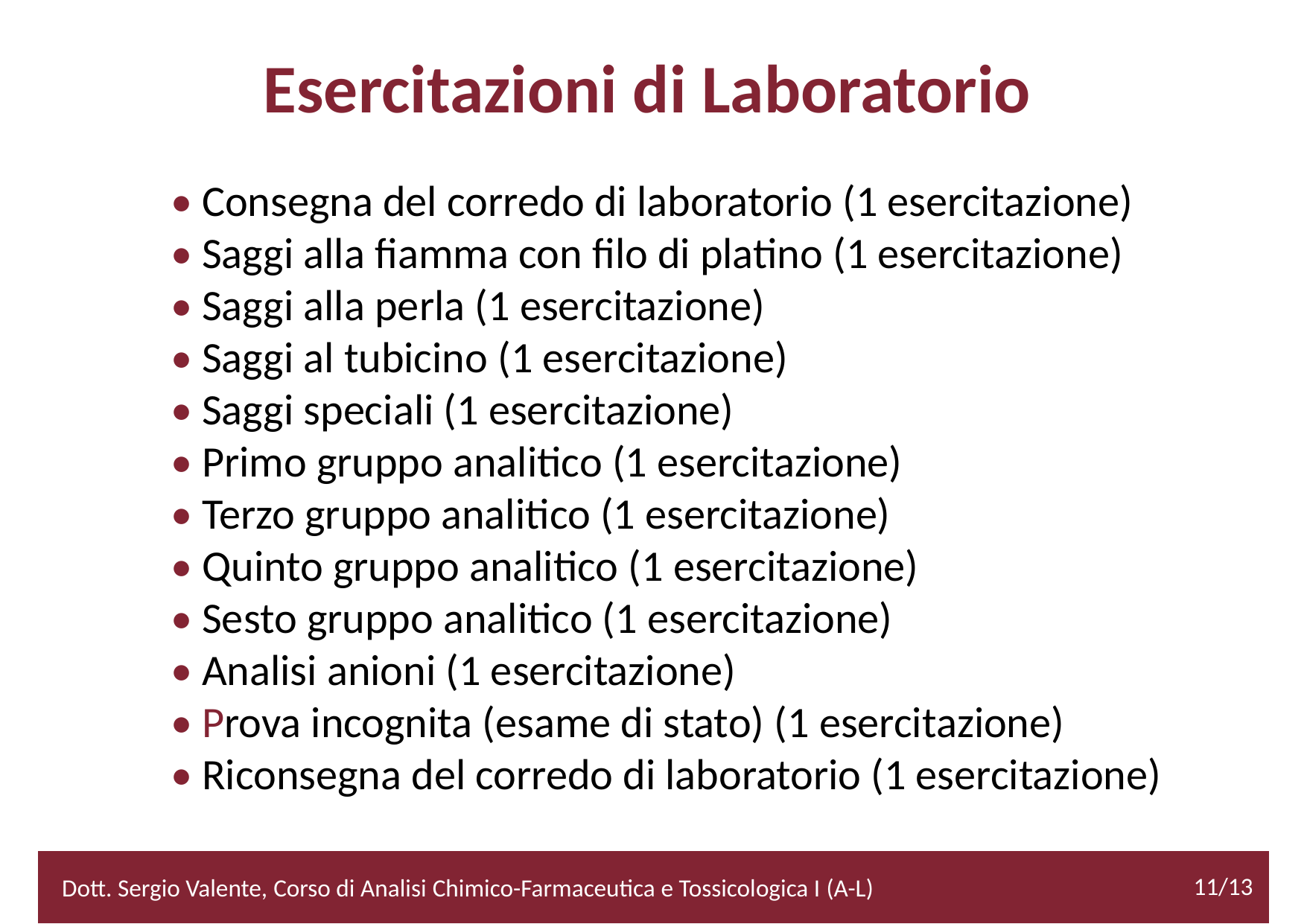

Esercitazioni di Laboratorio
• Consegna del corredo di laboratorio (1 esercitazione)
• Saggi alla fiamma con filo di platino (1 esercitazione)
• Saggi alla perla (1 esercitazione)
• Saggi al tubicino (1 esercitazione)
• Saggi speciali (1 esercitazione)
• Primo gruppo analitico (1 esercitazione)
• Terzo gruppo analitico (1 esercitazione)
• Quinto gruppo analitico (1 esercitazione)
• Sesto gruppo analitico (1 esercitazione)
• Analisi anioni (1 esercitazione)
• Prova incognita (esame di stato) (1 esercitazione)
• Riconsegna del corredo di laboratorio (1 esercitazione)

11/13
11/15
Dott. Sergio Valente, Corso di Analisi Chimico-Farmaceutica e Tossicologica I (A-L)